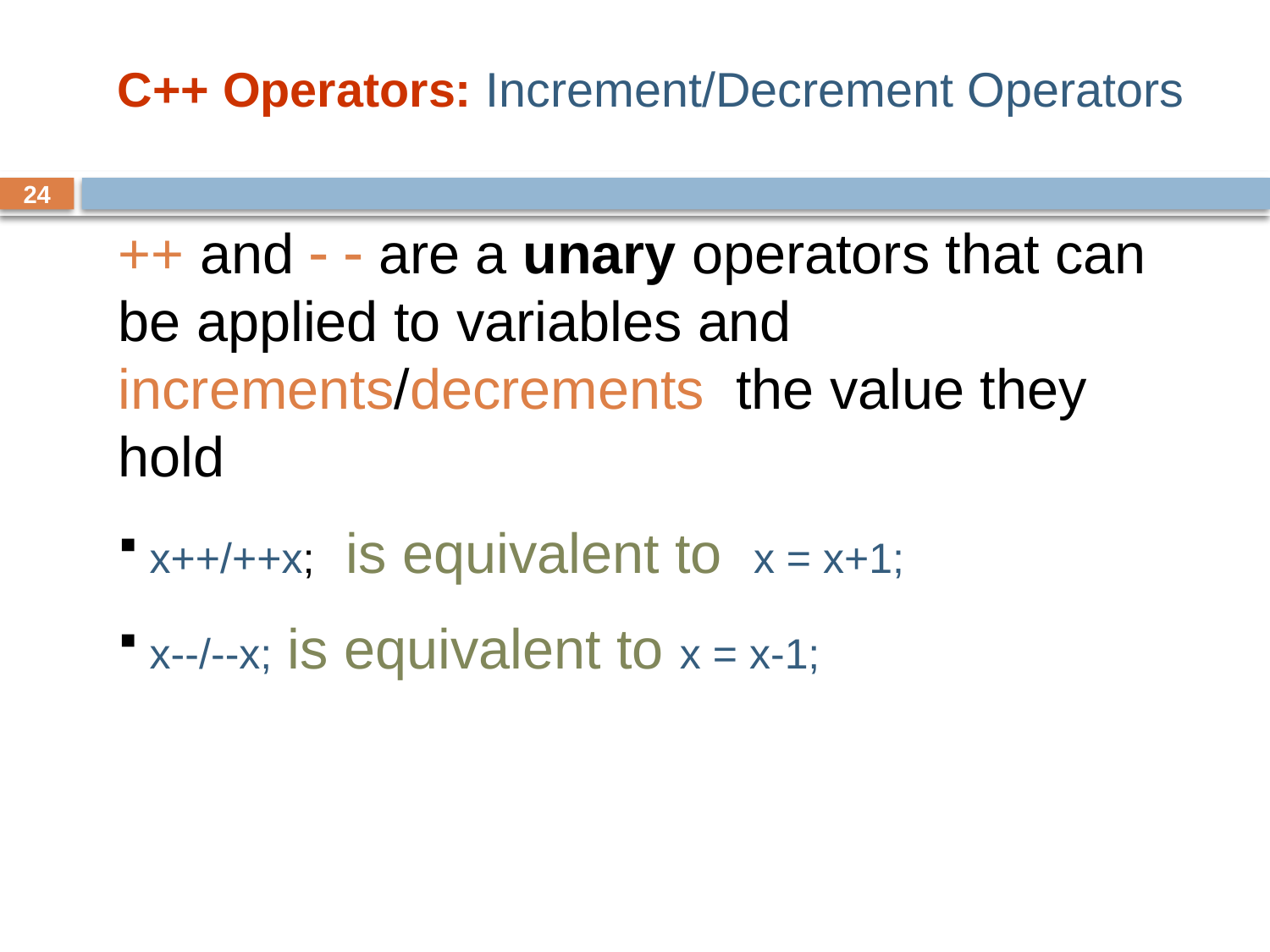

# C++ Operators: Increment/Decrement Operators
24
++ and − − are a unary operators that can be applied to variables and increments/decrements  the value they hold
 x++/++x;  is equivalent to  x = x+1;
 x--/--x; is equivalent to x = x-1;